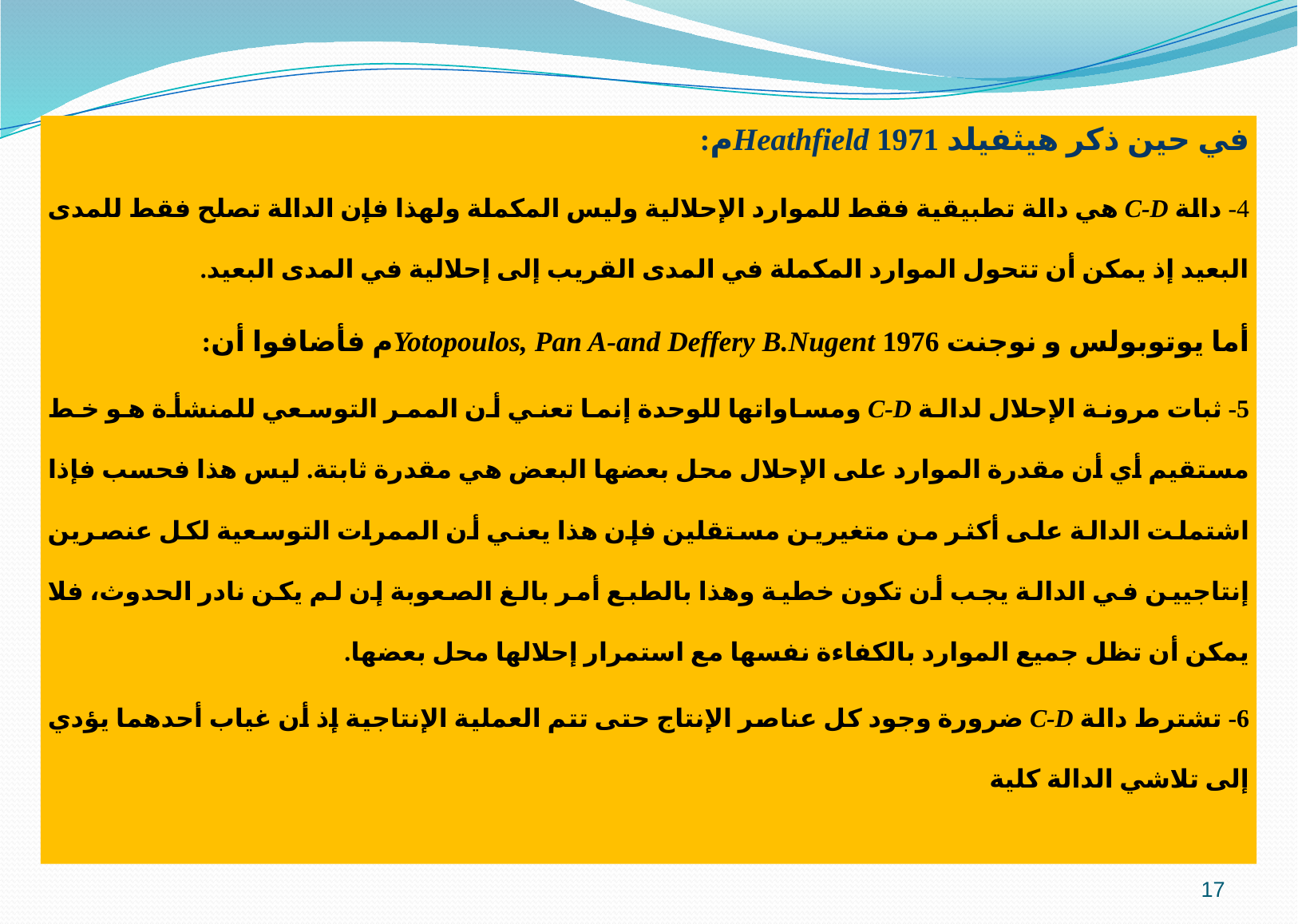

في حين ذكر هيثفيلد Heathfield 1971م:
4- دالة C-D هي دالة تطبيقية فقط للموارد الإحلالية وليس المكملة ولهذا فإن الدالة تصلح فقط للمدى البعيد إذ يمكن أن تتحول الموارد المكملة في المدى القريب إلى إحلالية في المدى البعيد.
أما يوتوبولس و نوجنت Yotopoulos, Pan A-and Deffery B.Nugent 1976م فأضافوا أن:
5- ثبات مرونة الإحلال لدالة C-D ومساواتها للوحدة إنما تعني أن الممر التوسعي للمنشأة هو خط مستقيم أي أن مقدرة الموارد على الإحلال محل بعضها البعض هي مقدرة ثابتة. ليس هذا فحسب فإذا اشتملت الدالة على أكثر من متغيرين مستقلين فإن هذا يعني أن الممرات التوسعية لكل عنصرين إنتاجيين في الدالة يجب أن تكون خطية وهذا بالطبع أمر بالغ الصعوبة إن لم يكن نادر الحدوث، فلا يمكن أن تظل جميع الموارد بالكفاءة نفسها مع استمرار إحلالها محل بعضها.
6- تشترط دالة C-D ضرورة وجود كل عناصر الإنتاج حتى تتم العملية الإنتاجية إذ أن غياب أحدهما يؤدي إلى تلاشي الدالة كلية

17